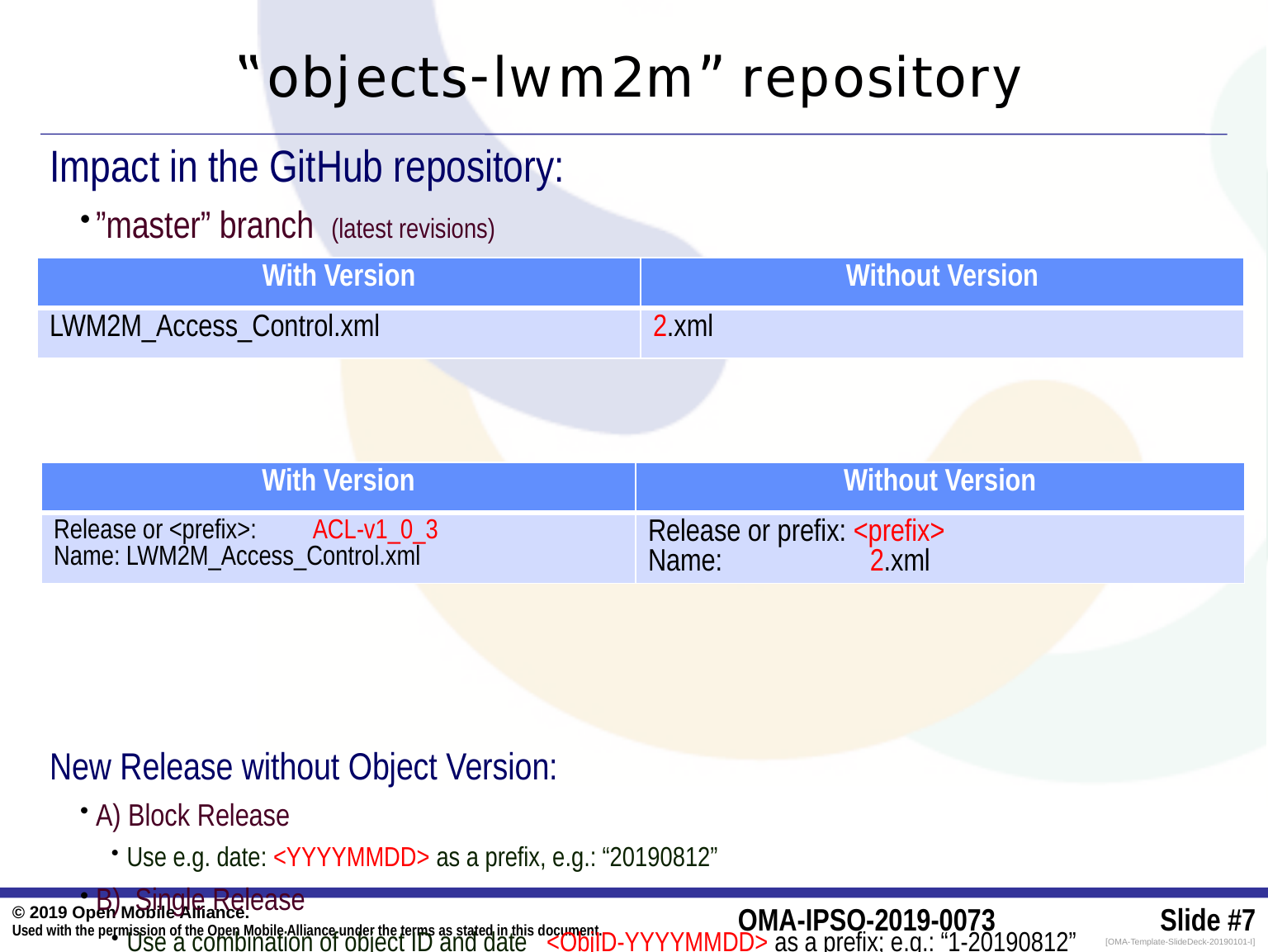

# “objects-lwm2m” repository
Impact in the GitHub repository:
”master” branch  (latest revisions)

“release” branch  (old revisions)

New Release without Object Version:
A) Block Release
Use e.g. date: <YYYYMMDD> as a prefix, e.g.: “20190812”
B)  Single Release
Use a combination of object ID and date   <ObjID-YYYYMMDD> as a prefix; e.g.: “1-20190812”

| With Version | Without Version |
| --- | --- |
| LWM2M\_Access\_Control.xml | 2.xml |
| With Version | Without Version |
| --- | --- |
| Release or <prefix>: ACL-v1\_0\_3 Name: LWM2M\_Access\_Control.xml | Release or prefix: <prefix> Name: 2.xml |